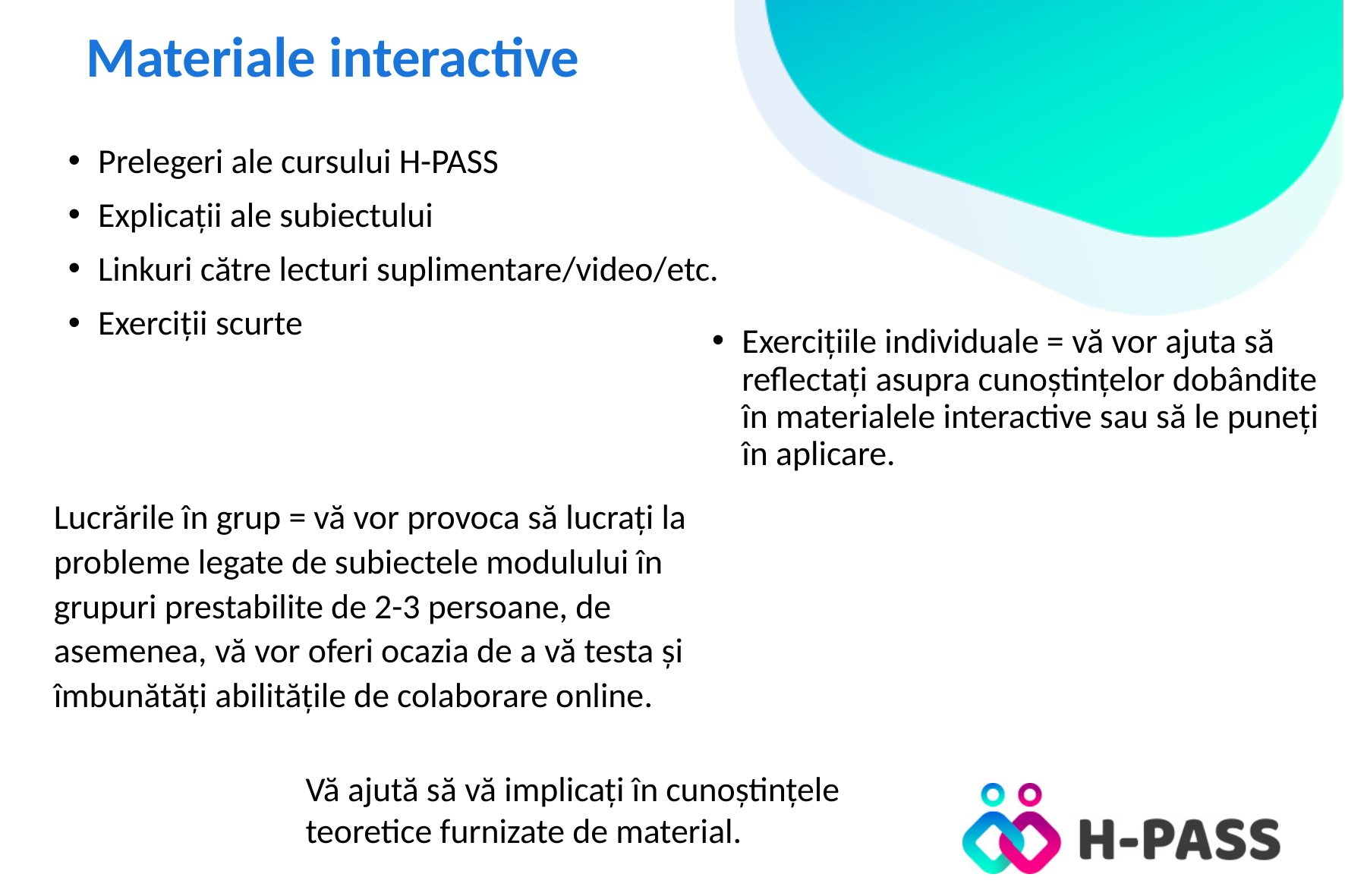

# Materiale interactive
Prelegeri ale cursului H-PASS
Explicații ale subiectului
Linkuri către lecturi suplimentare/video/etc.
Exerciții scurte

Exercițiile individuale = vă vor ajuta să reflectați asupra cunoștințelor dobândite în materialele interactive sau să le puneți în aplicare.
Lucrările în grup = vă vor provoca să lucrați la probleme legate de subiectele modulului în grupuri prestabilite de 2-3 persoane, de asemenea, vă vor oferi ocazia de a vă testa și îmbunătăți abilitățile de colaborare online.
Vă ajută să vă implicați în cunoștințele teoretice furnizate de material.